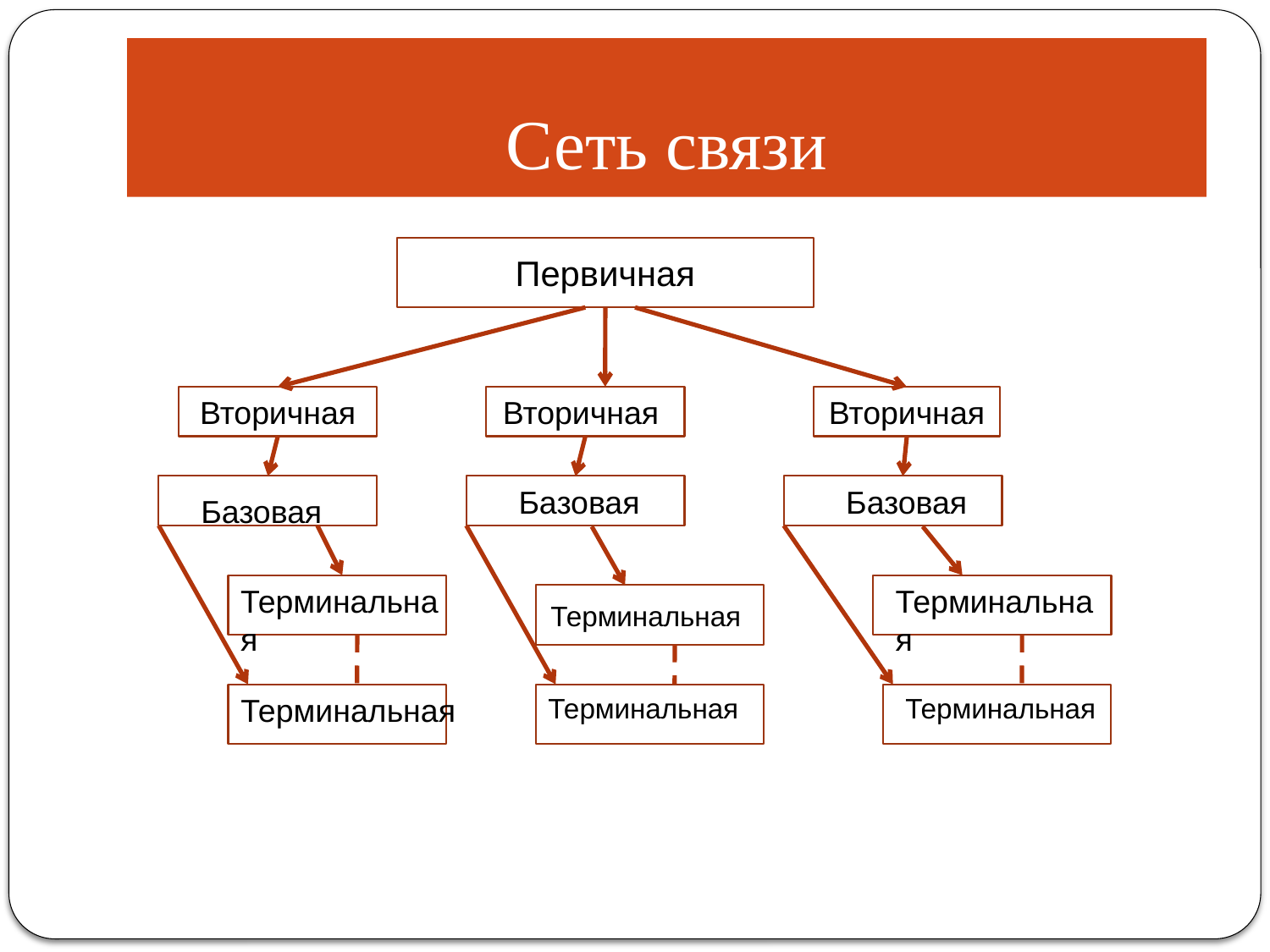

# Сеть связи

Первичная
Вторичная
Вторичная
Вторичная

Базовая

Базовая
Базовая

Терминальная

Терминальная
Терминальная

Терминальная

Терминальная

Терминальная